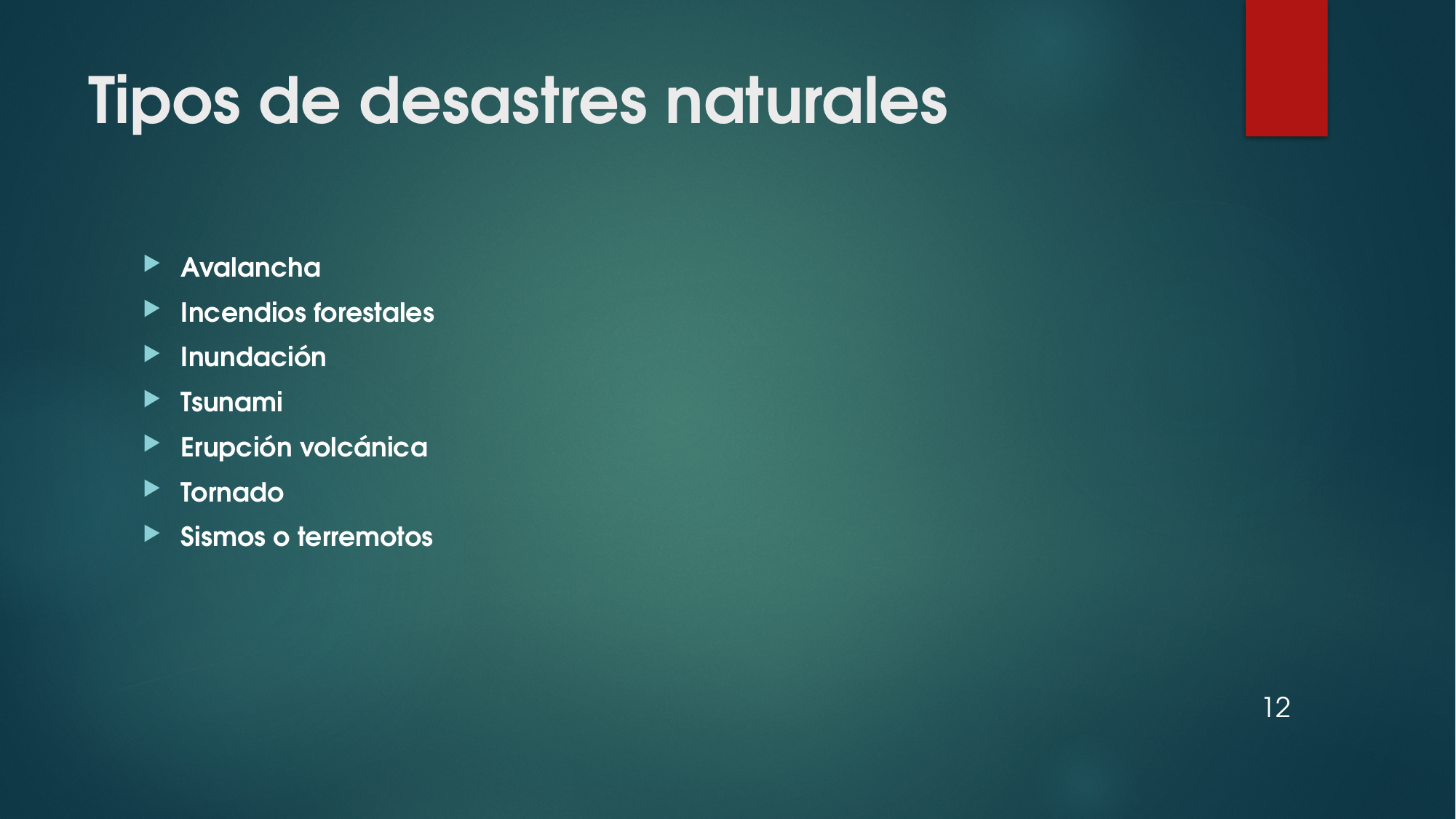

# Tipos de desastres naturales
Avalancha
Incendios forestales
Inundación
Tsunami
Erupción volcánica
Tornado
Sismos o terremotos

12